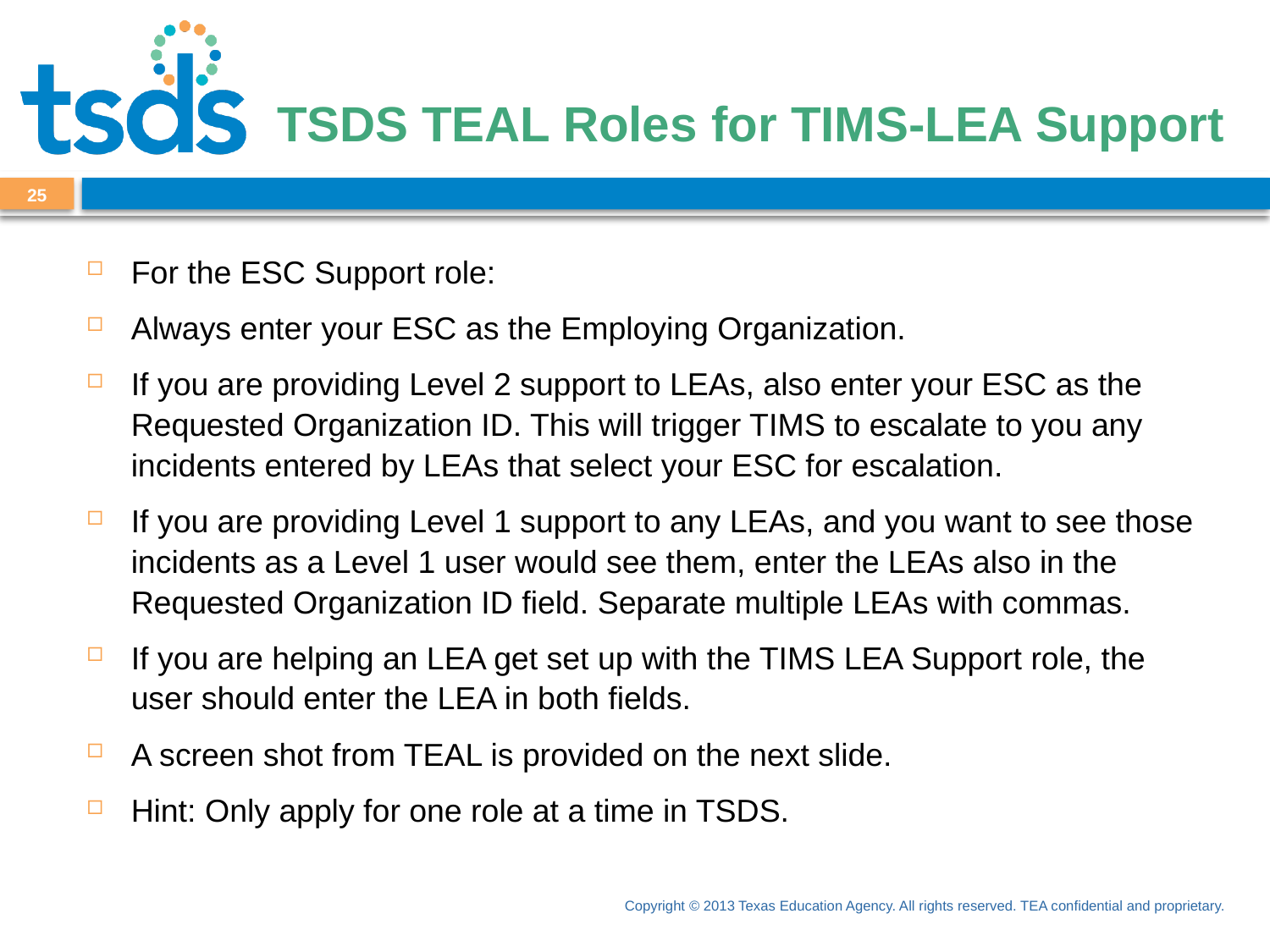

# TSDS TEAL Roles for TIMS-LEA Support
25
For the ESC Support role:
Always enter your ESC as the Employing Organization.
If you are providing Level 2 support to LEAs, also enter your ESC as the Requested Organization ID. This will trigger TIMS to escalate to you any incidents entered by LEAs that select your ESC for escalation.
If you are providing Level 1 support to any LEAs, and you want to see those incidents as a Level 1 user would see them, enter the LEAs also in the Requested Organization ID field. Separate multiple LEAs with commas.
If you are helping an LEA get set up with the TIMS LEA Support role, the user should enter the LEA in both fields.
A screen shot from TEAL is provided on the next slide.
Hint: Only apply for one role at a time in TSDS.